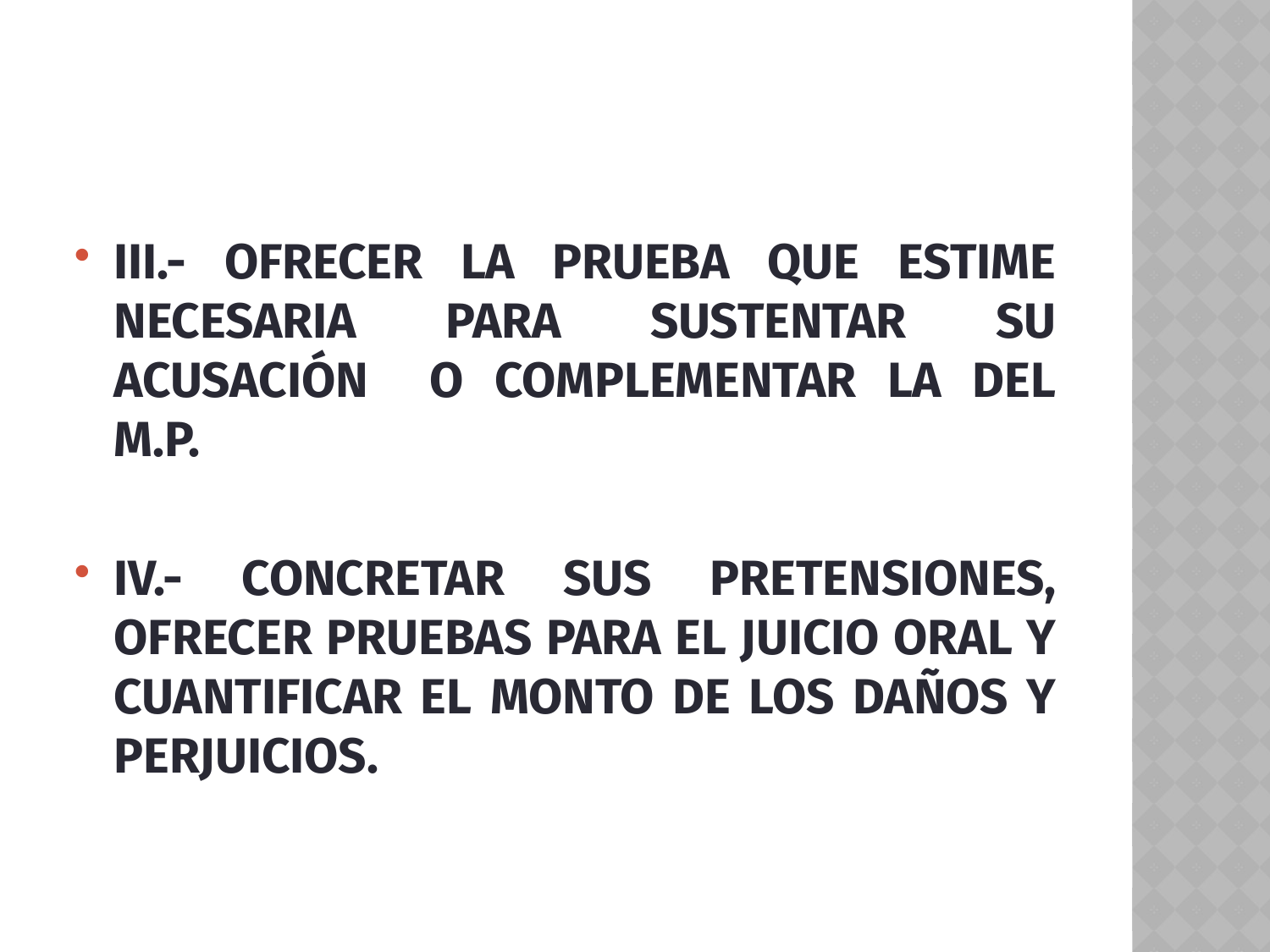

#
III.- OFRECER LA PRUEBA QUE ESTIME NECESARIA PARA SUSTENTAR SU ACUSACIÓN  O COMPLEMENTAR LA DEL M.P.

IV.- CONCRETAR SUS PRETENSIONES, OFRECER PRUEBAS PARA EL JUICIO ORAL Y CUANTIFICAR EL MONTO DE LOS DAÑOS Y PERJUICIOS.